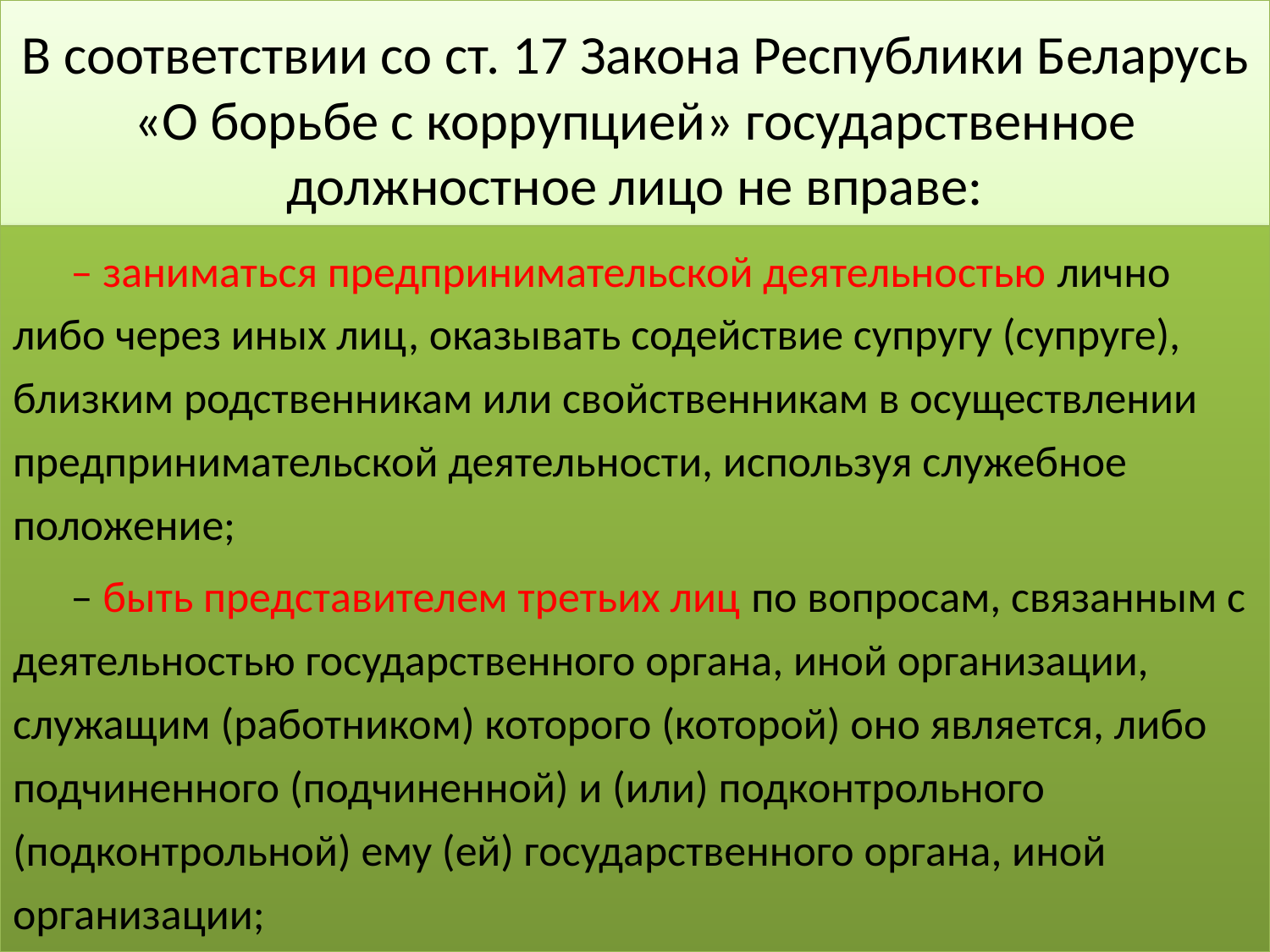

# В соответствии со ст. 17 Закона Республики Беларусь «О борьбе с коррупцией» государственное должностное лицо не вправе:
– заниматься предпринимательской деятельностью лично либо через иных лиц, оказывать содействие супругу (супруге), близким родственникам или свойственникам в осуществлении предпринимательской деятельности, используя служебное положение;
– быть представителем третьих лиц по вопросам, связанным с деятельностью государственного органа, иной организации, служащим (работником) которого (которой) оно является, либо подчиненного (подчиненной) и (или) подконтрольного (подконтрольной) ему (ей) государственного органа, иной организации;
27